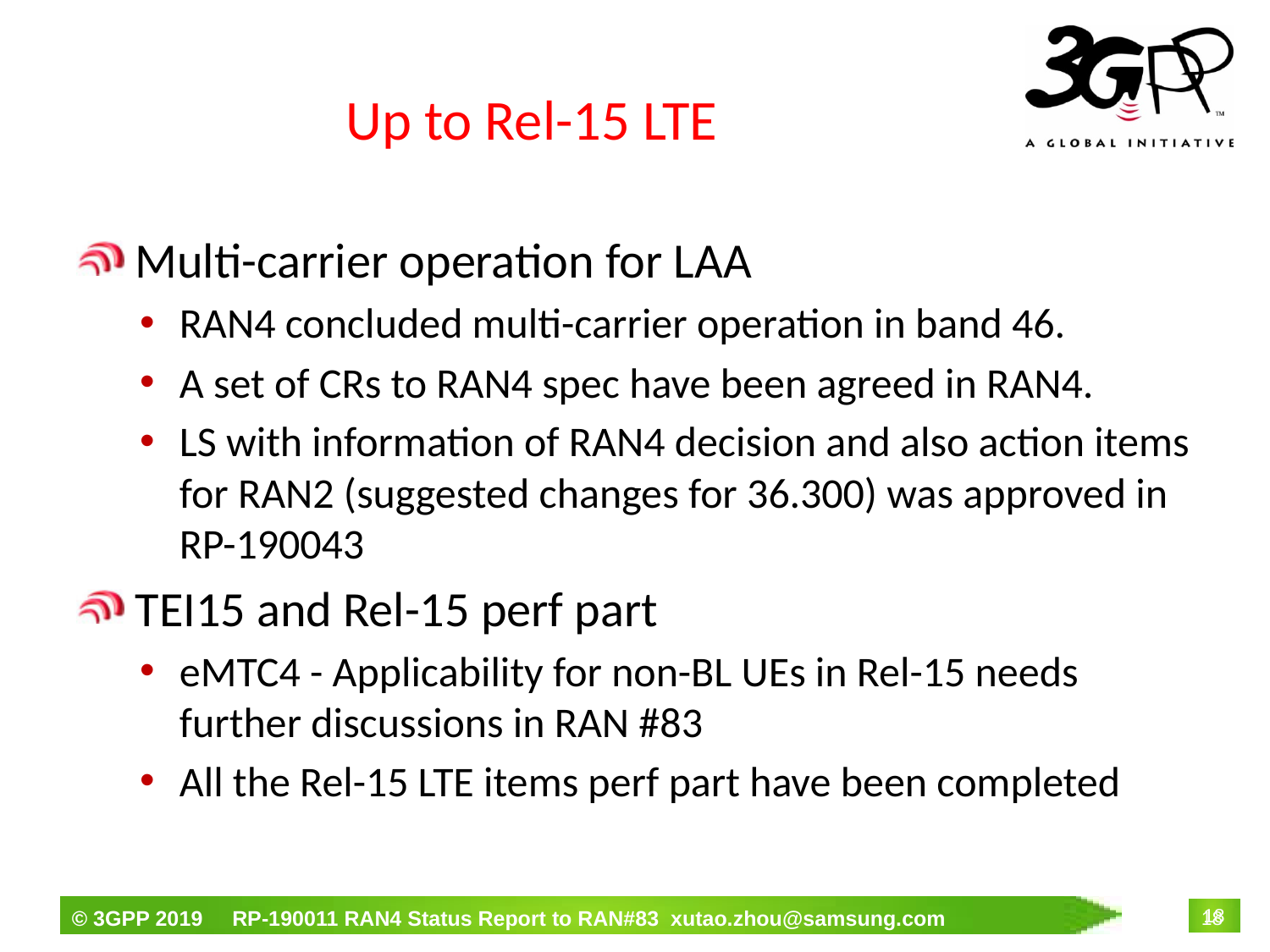

# Up to Rel-15 LTE
 Multi-carrier operation for LAA
RAN4 concluded multi-carrier operation in band 46.
A set of CRs to RAN4 spec have been agreed in RAN4.
LS with information of RAN4 decision and also action items for RAN2 (suggested changes for 36.300) was approved in RP-190043
 TEI15 and Rel-15 perf part
eMTC4 - Applicability for non-BL UEs in Rel-15 needs further discussions in RAN #83
All the Rel-15 LTE items perf part have been completed

18